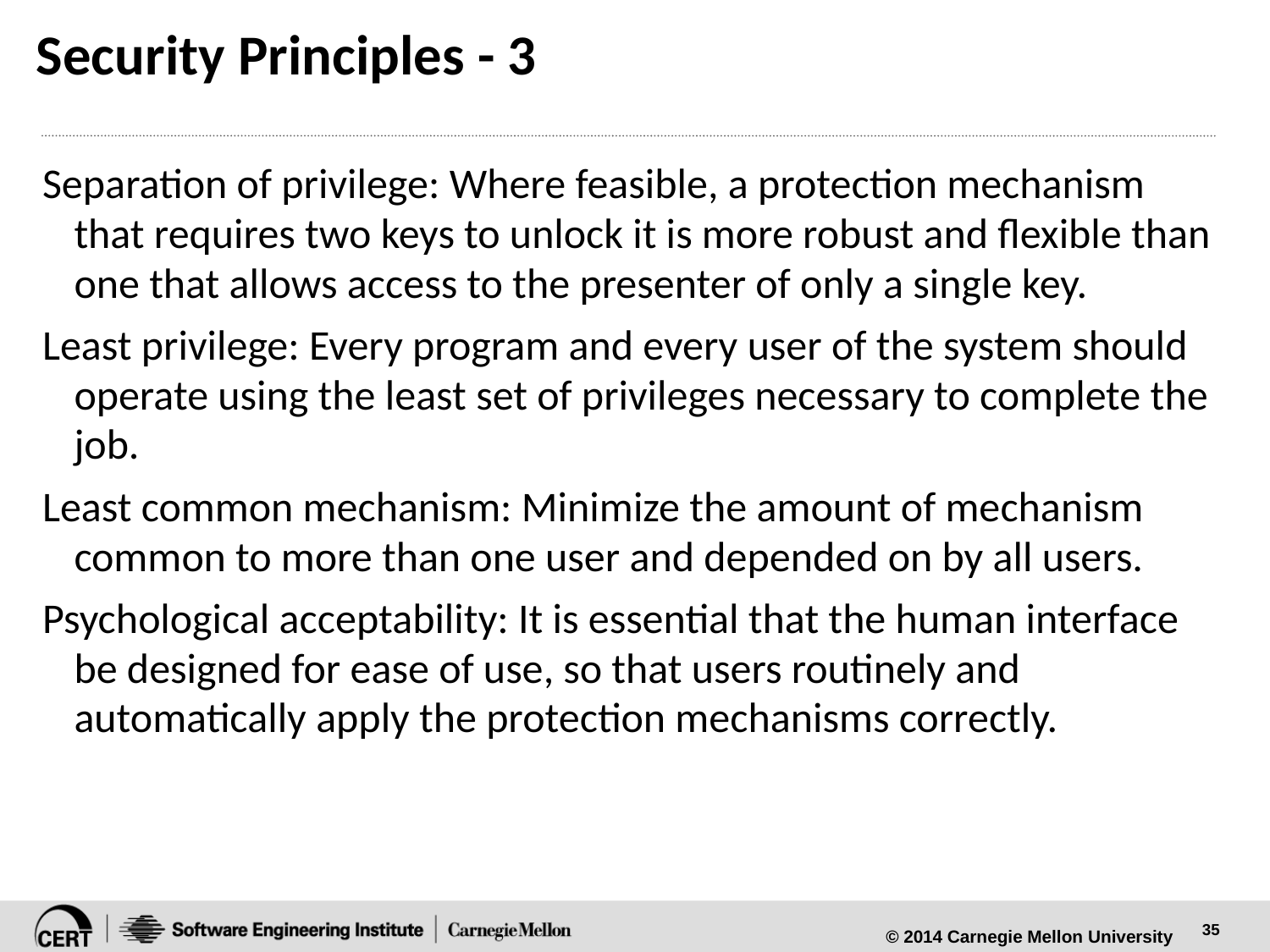

# Security Principles - 3
Separation of privilege: Where feasible, a protection mechanism that requires two keys to unlock it is more robust and flexible than one that allows access to the presenter of only a single key.
Least privilege: Every program and every user of the system should operate using the least set of privileges necessary to complete the job.
Least common mechanism: Minimize the amount of mechanism common to more than one user and depended on by all users.
Psychological acceptability: It is essential that the human interface be designed for ease of use, so that users routinely and automatically apply the protection mechanisms correctly.